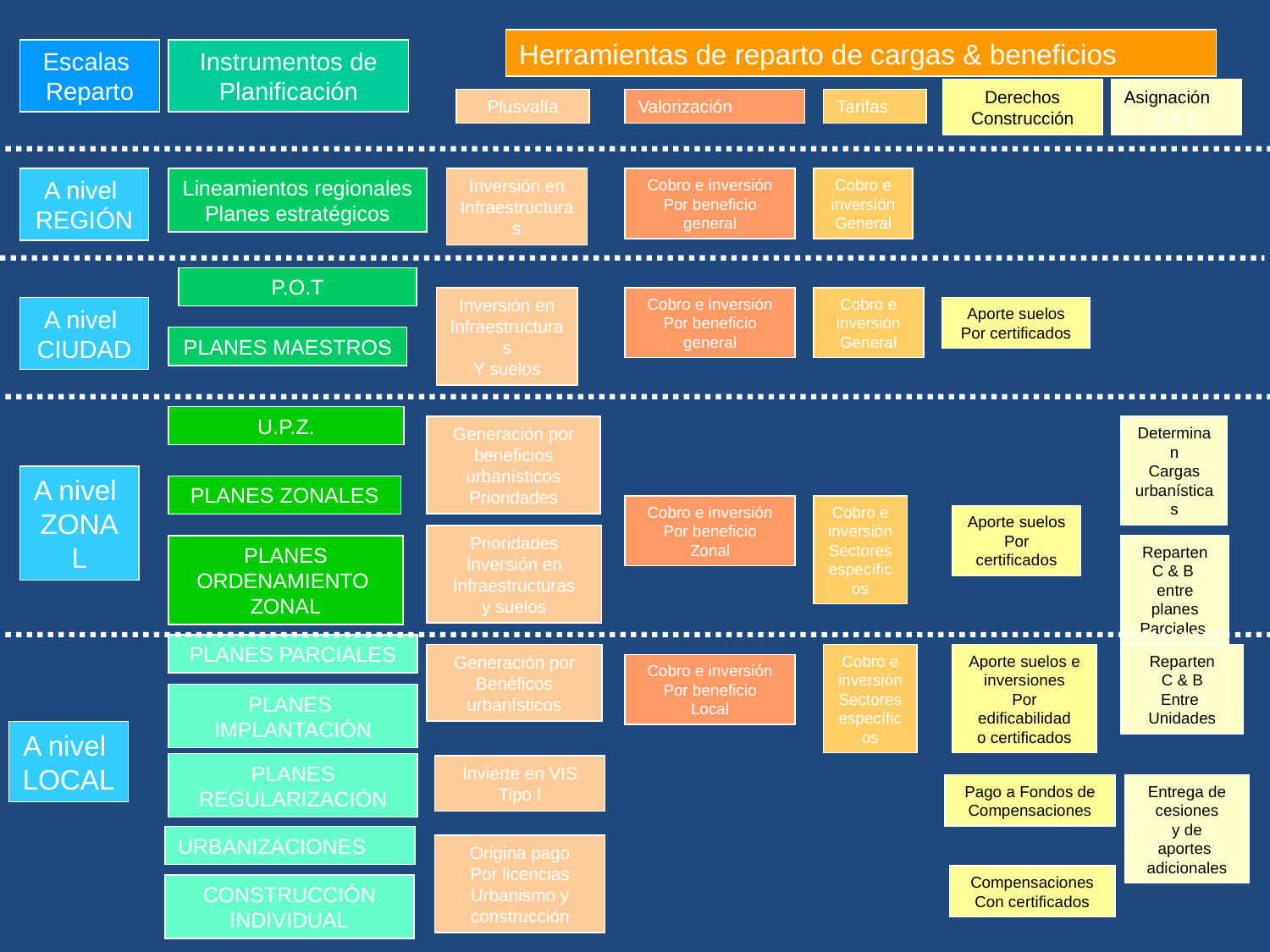

Herramientas de reparto de cargas & beneficios
Escalas
Reparto
Instrumentos de
Planificación
Derechos Construcción
Asignación
C & B
Plusvalía
Valorización
Tarifas

A nivel
REGIÓN
Lineamientos regionales
Planes estratégicos
Inversión en
Infraestructuras
Cobro e inversión
Por beneficio
general
Cobro e
inversión
General

P.O.T
Inversión en
Infraestructuras
Y suelos
Cobro e inversión
Por beneficio
general
Cobro e
inversión
General
A nivel
CIUDAD
Aporte suelos
Por certificados
PLANES MAESTROS

U.P.Z.
Generación por
beneficios urbanísticos
Prioridades
Determinan
Cargas
urbanísticas
A nivel
ZONAL
PLANES ZONALES
Cobro e inversión
Por beneficio
Zonal
Cobro e
inversión
Sectores
específicos
Aporte suelos
Por certificados
Prioridades
Inversión en
Infraestructuras
y suelos
PLANES ORDENAMIENTO
ZONAL
Reparten
C & B
entre planes
Parciales

PLANES PARCIALES
Generación por
Benéficos urbanísticos
Cobro e
inversión
Sectores
específicos
Aporte suelos e
inversiones
Por edificabilidad
o certificados
Reparten
C & B
Entre
Unidades
Cobro e inversión
Por beneficio
Local
PLANES  IMPLANTACIÓN
A nivel
LOCAL
PLANES REGULARIZACIÓN
Invierte en VIS
Tipo I
Pago a Fondos de
Compensaciones
Entrega de
cesiones
y de
aportes
adicionales
URBANIZACIONES
Origina pago
Por licencias
Urbanismo y
construcción
Compensaciones
Con certificados
CONSTRUCCIÓN INDIVIDUAL